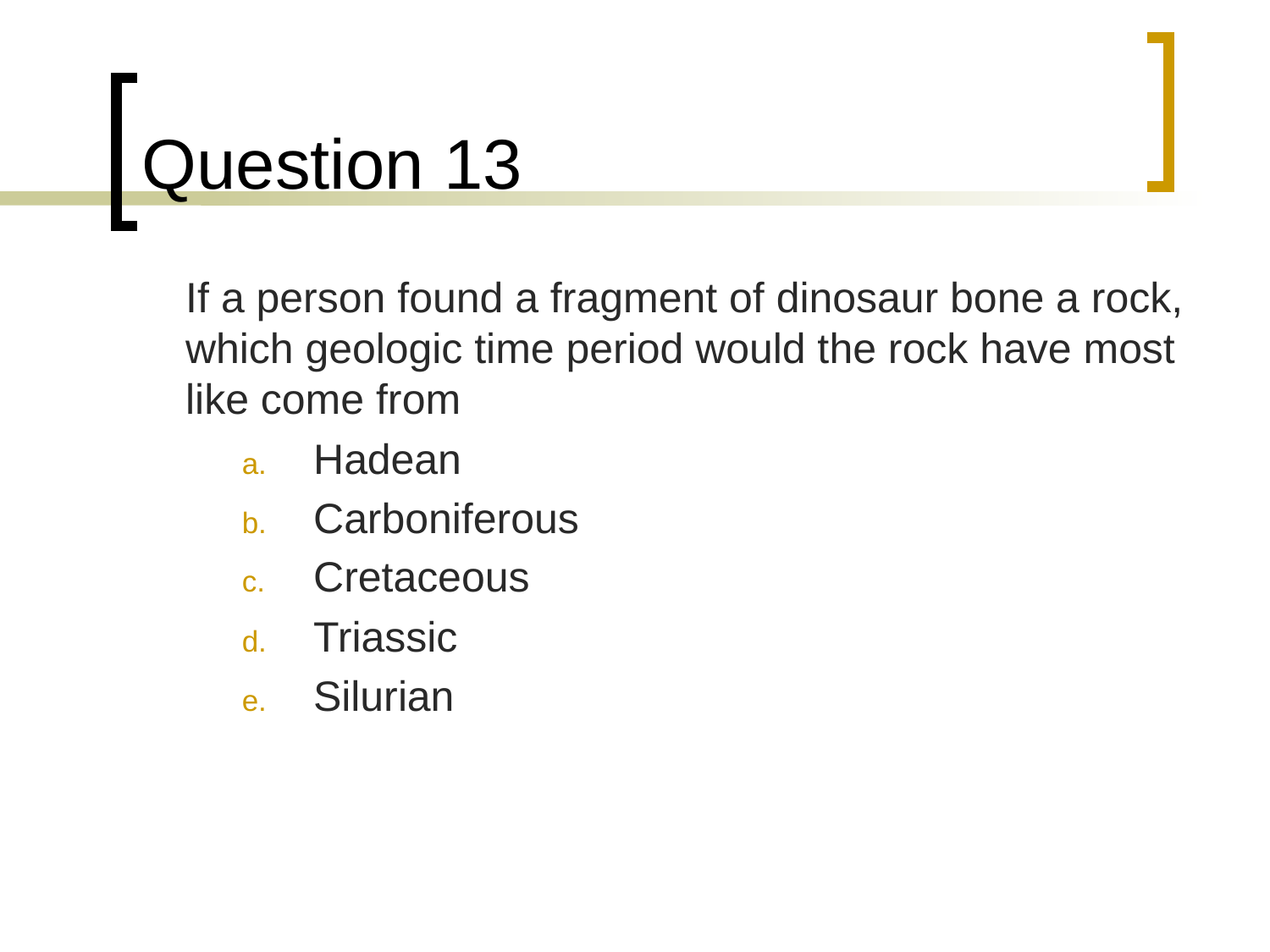

# Question 13
	If a person found a fragment of dinosaur bone a rock, which geologic time period would the rock have most like come from
Hadean
Carboniferous
Cretaceous
Triassic
Silurian